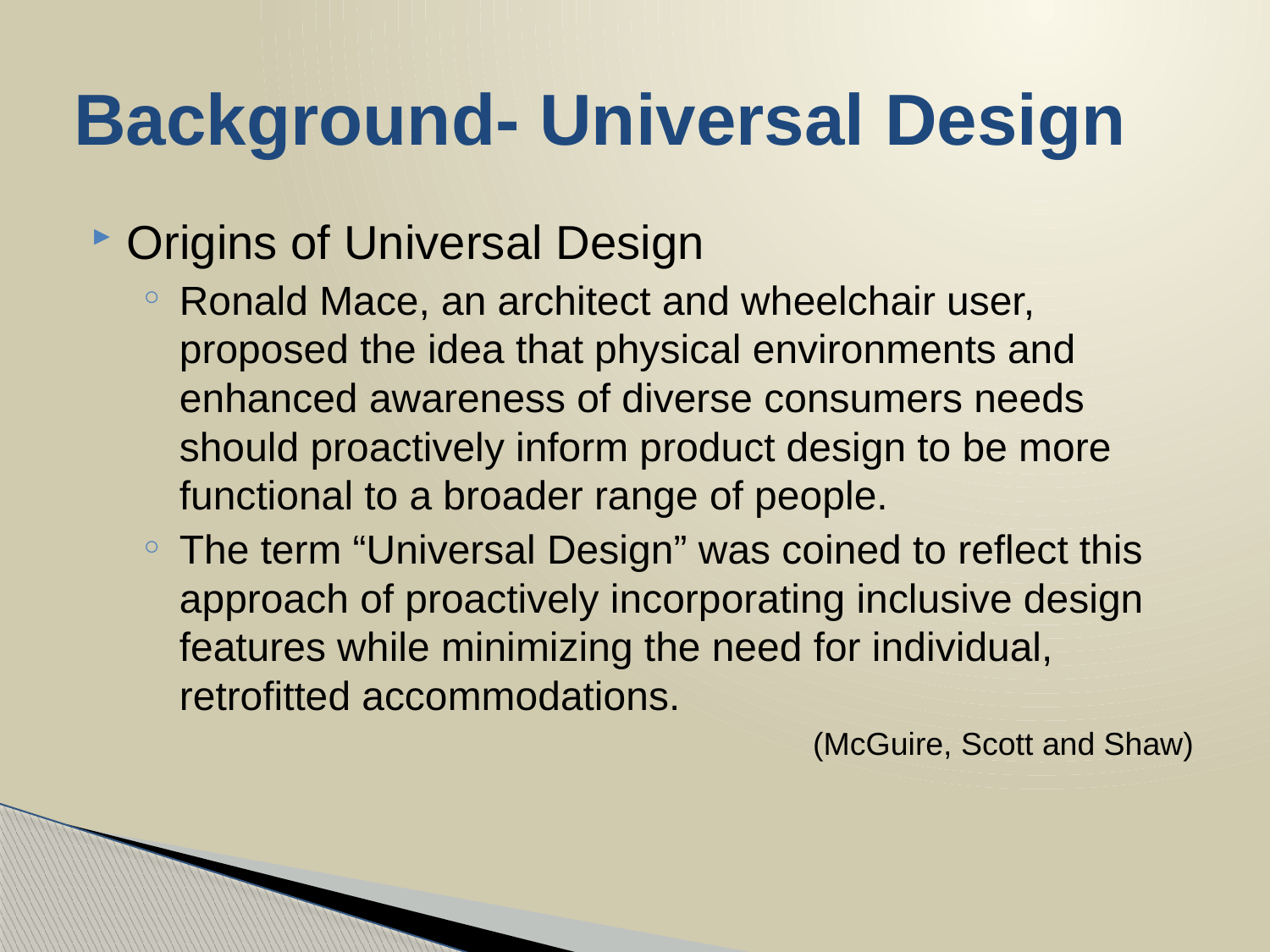

# Background- Universal Design
Origins of Universal Design
Ronald Mace, an architect and wheelchair user, proposed the idea that physical environments and enhanced awareness of diverse consumers needs should proactively inform product design to be more functional to a broader range of people.
The term “Universal Design” was coined to reflect this approach of proactively incorporating inclusive design features while minimizing the need for individual, retrofitted accommodations.
(McGuire, Scott and Shaw)